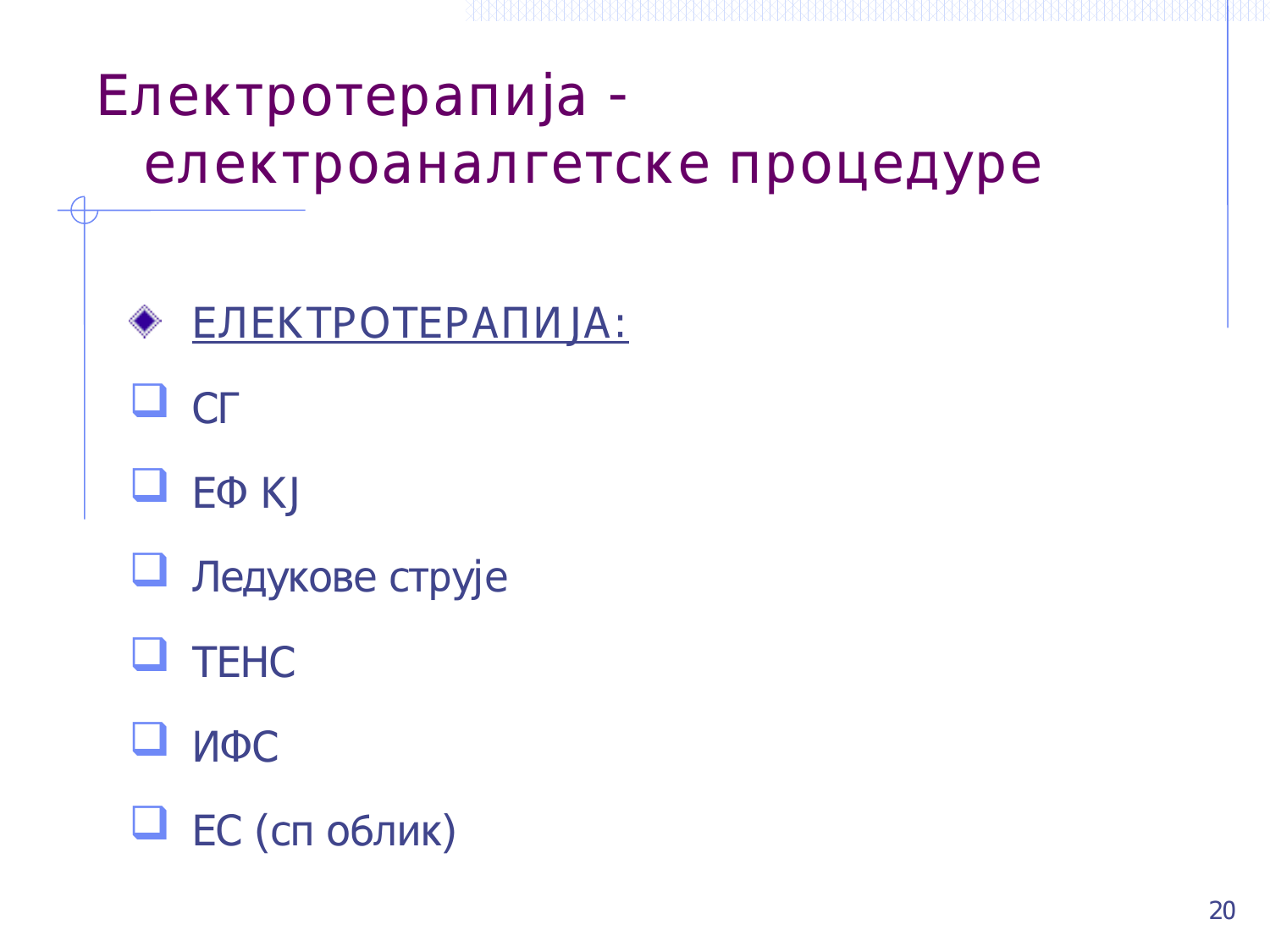

# Електротерапија - електроаналгетске процедуре
ЕЛЕКТРОТЕРАПИЈА:
СГ
ЕФ КЈ
Ледукове струје
ТЕНС
ИФС
ЕС (сп облик)

20